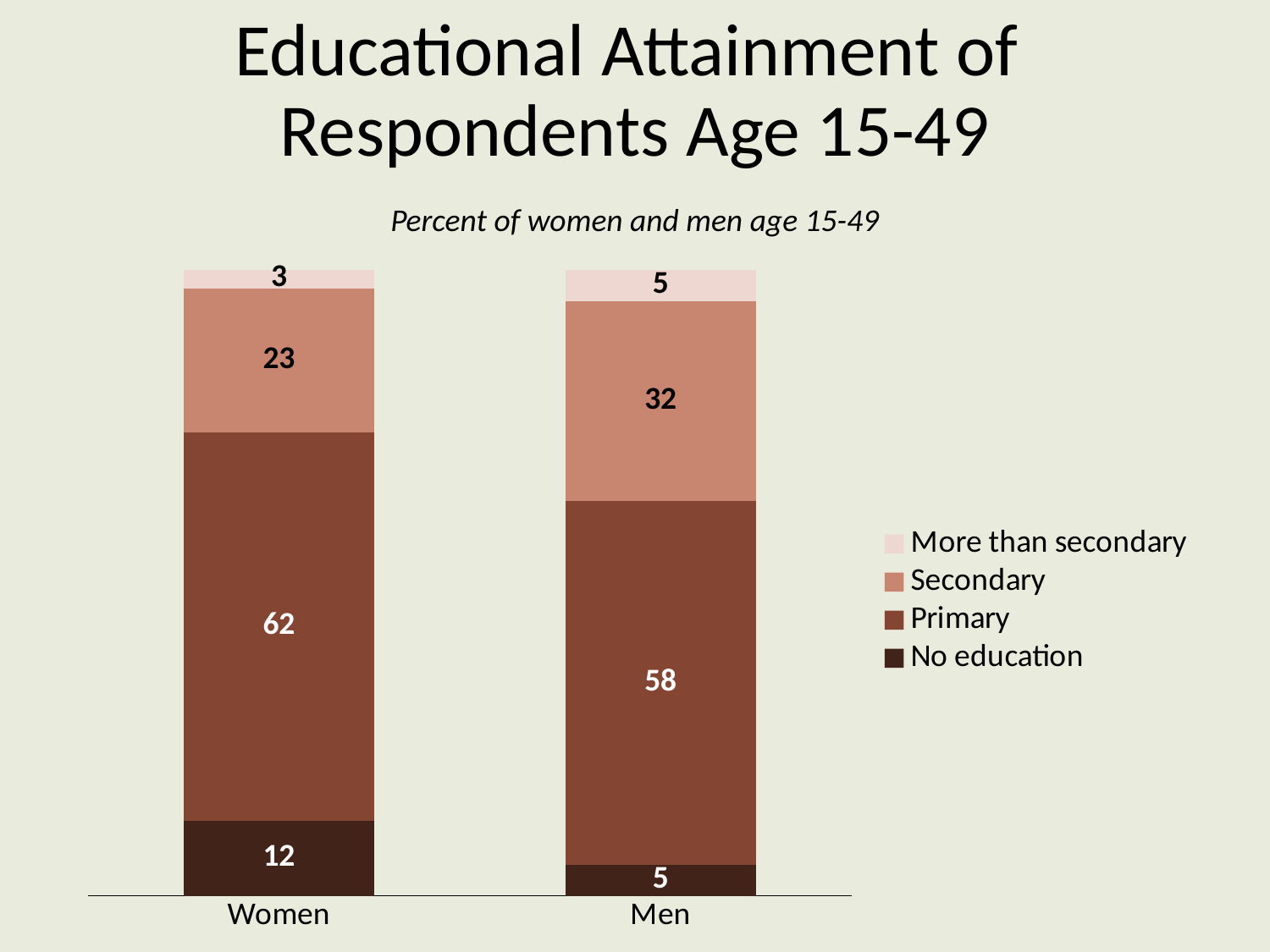

# Educational Attainment of Respondents Age 15-49
Percent of women and men age 15-49

### Chart

| Category | No education | Primary | Secondary | More than secondary |
|---|---|---|---|---|
| Women | 12.0 | 62.0 | 23.0 | 3.0 |
| Men | 5.0 | 58.0 | 32.0 | 5.0 |